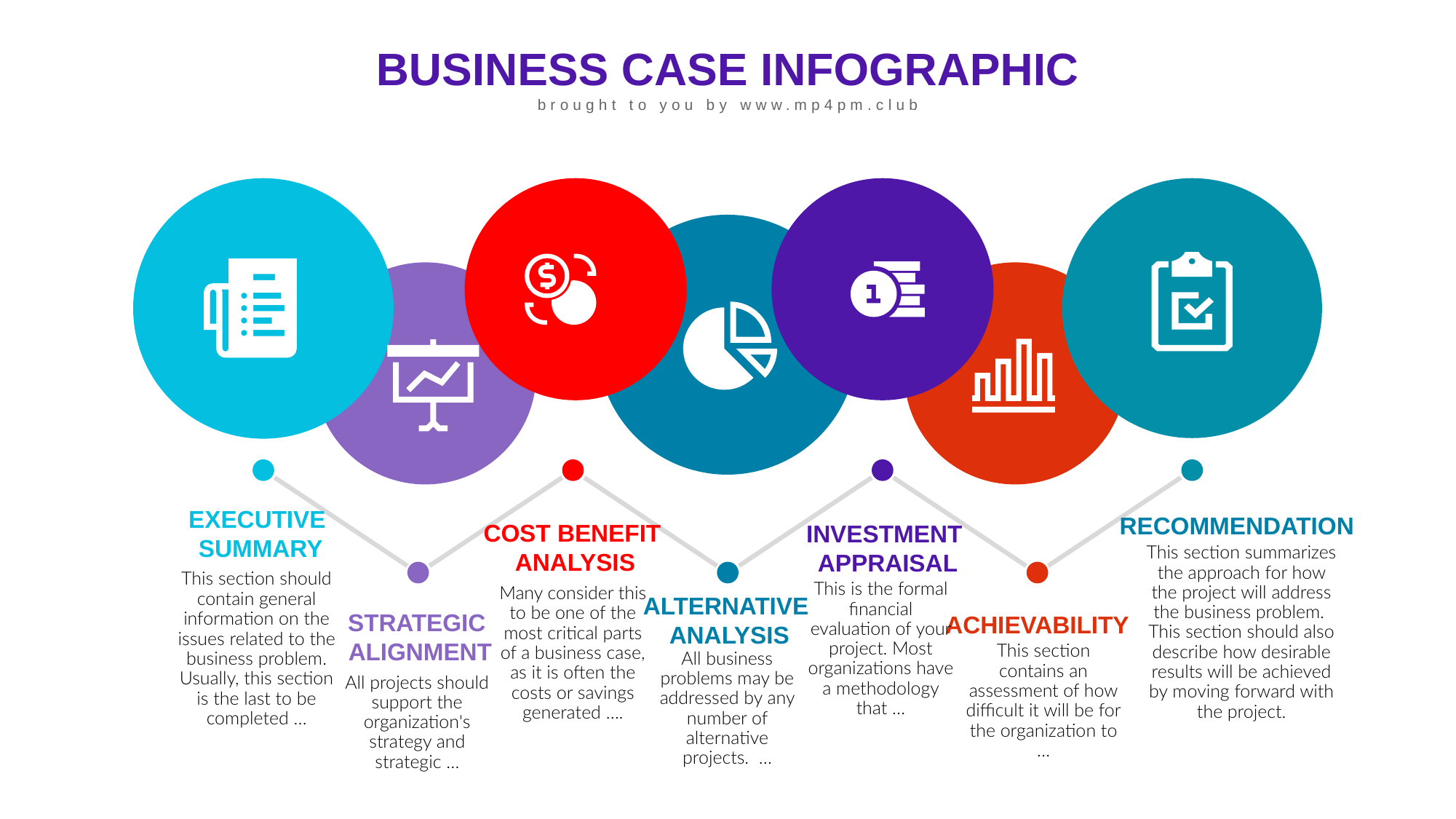

BUSINESS CASE INFOGRAPHIC
brought to you by www.mp4pm.club

EXECUTIVE
SUMMARY
RECOMMENDATION
COST BENEFIT
 ANALYSIS
INVESTMENT
APPRAISAL
This section summarizes the approach for how the project will address the business problem.  This section should also describe how desirable results will be achieved by moving forward with the project.

This section should contain general information on the issues related to the business problem. Usually, this section is the last to be completed …
This is the formal financial evaluation of your project. Most organizations have a methodology that …
Many consider this to be one of the most critical parts of a business case, as it is often the costs or savings generated ….
ALTERNATIVE
ANALYSIS
STRATEGIC
ALIGNMENT
ACHIEVABILITY
This section contains an assessment of how difficult it will be for the organization to …
All business problems may be addressed by any number of alternative projects.  …
All projects should support the organization's strategy and strategic …